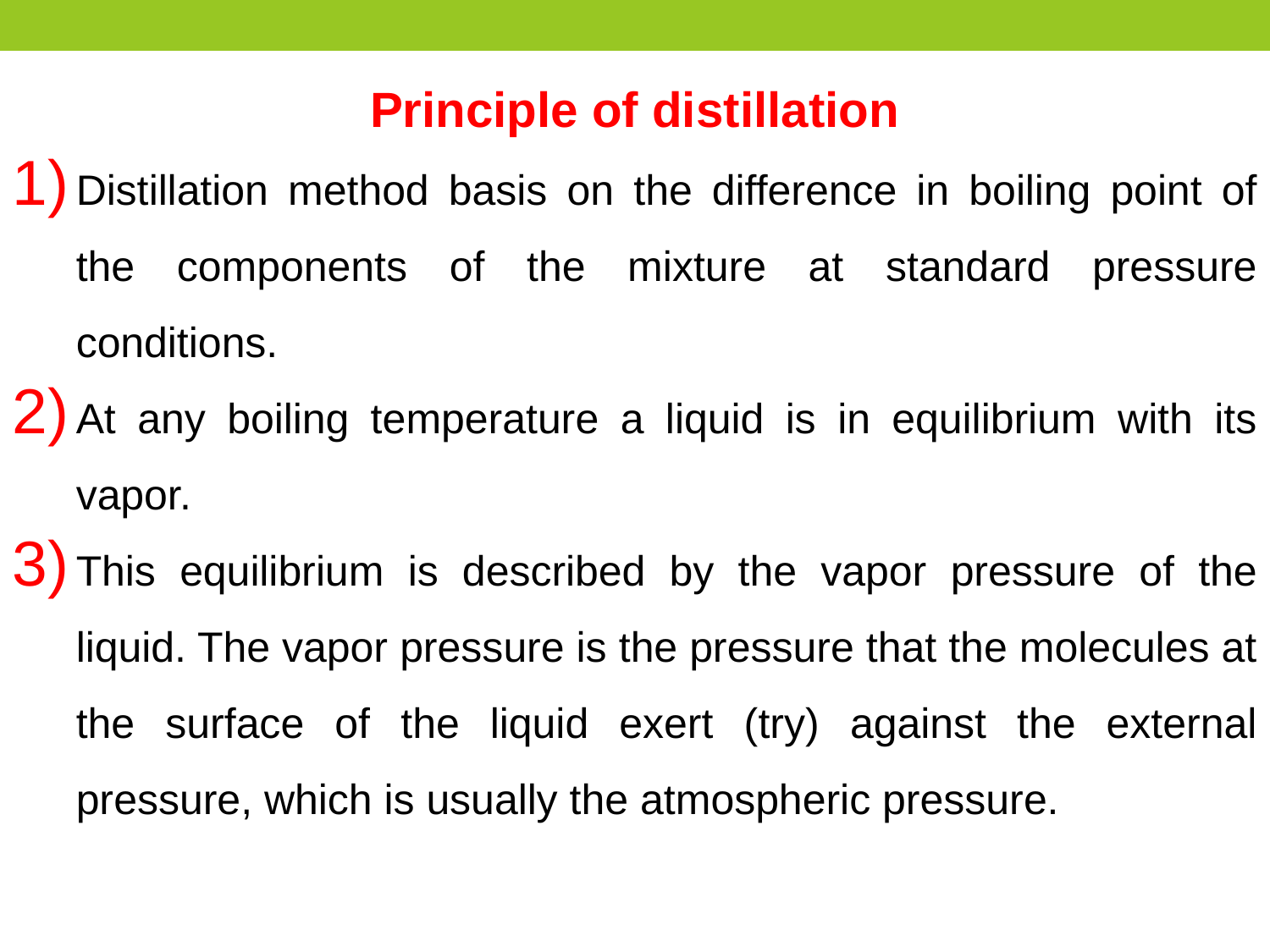

Principle of distillation
Distillation method basis on the difference in boiling point of the components of the mixture at standard pressure conditions.
At any boiling temperature a liquid is in equilibrium with its vapor.
This equilibrium is described by the vapor pressure of the liquid. The vapor pressure is the pressure that the molecules at the surface of the liquid exert (try) against the external pressure, which is usually the atmospheric pressure.